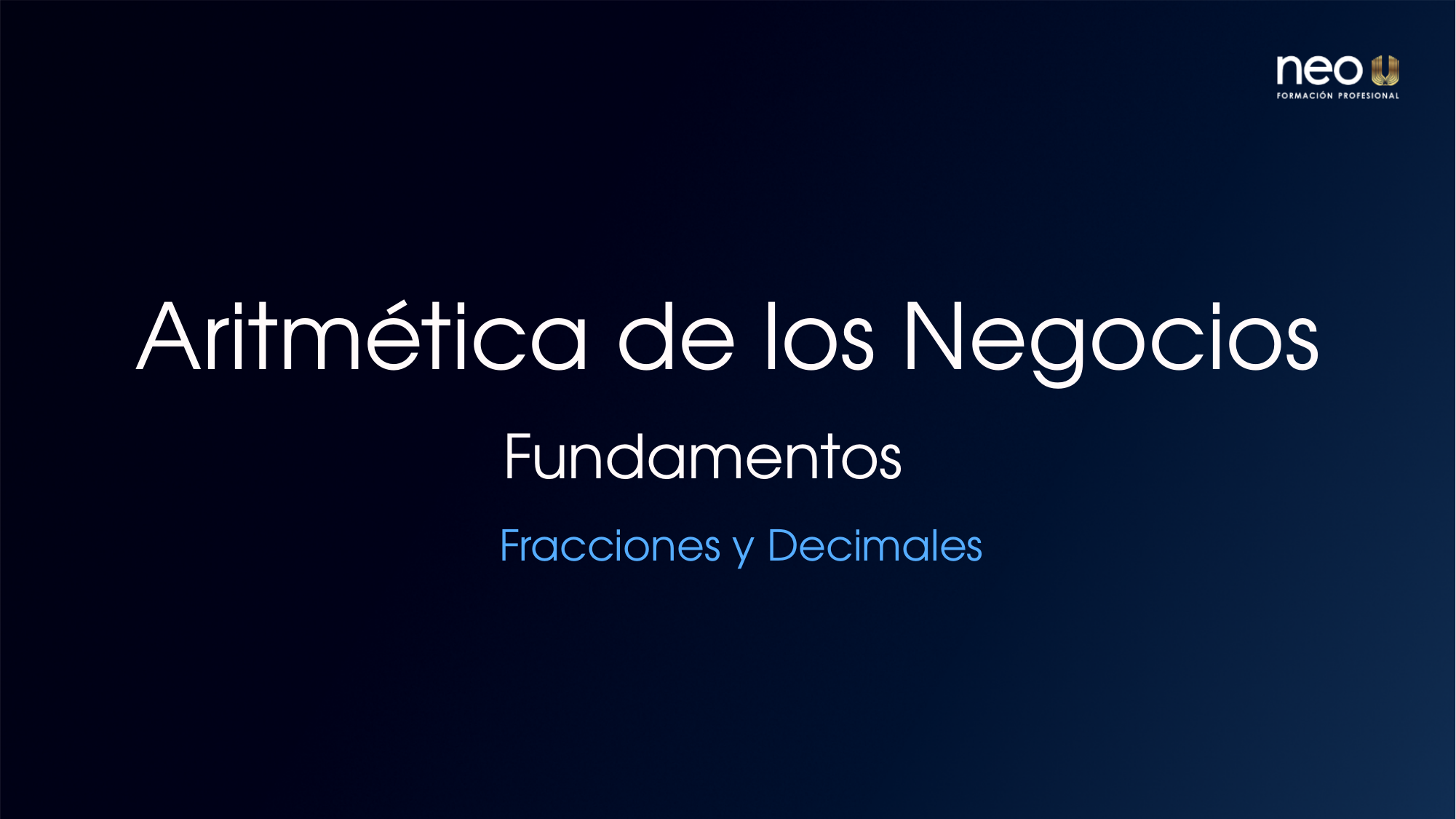

# Aritmética de los Negocios Fundamentos
Fracciones y Decimales